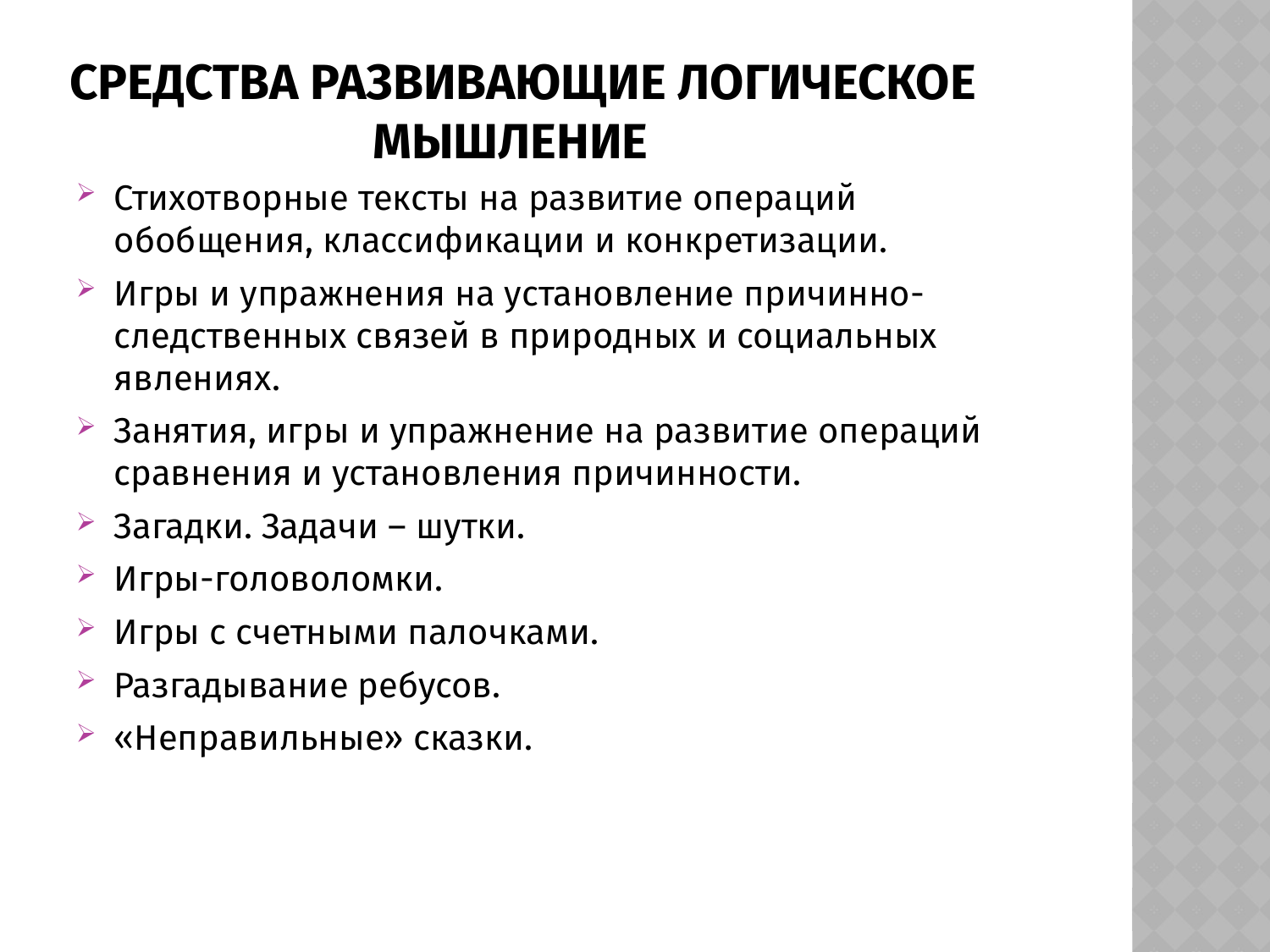

# Средства развивающие логическое мышление
Стихотворные тексты на развитие операций обобщения, классификации и конкретизации.
Игры и упражнения на установление причинно-следственных связей в природных и социальных явлениях.
Занятия, игры и упражнение на развитие операций сравнения и установления причинности.
Загадки. Задачи – шутки.
Игры-головоломки.
Игры с счетными палочками.
Разгадывание ребусов.
«Неправильные» сказки.